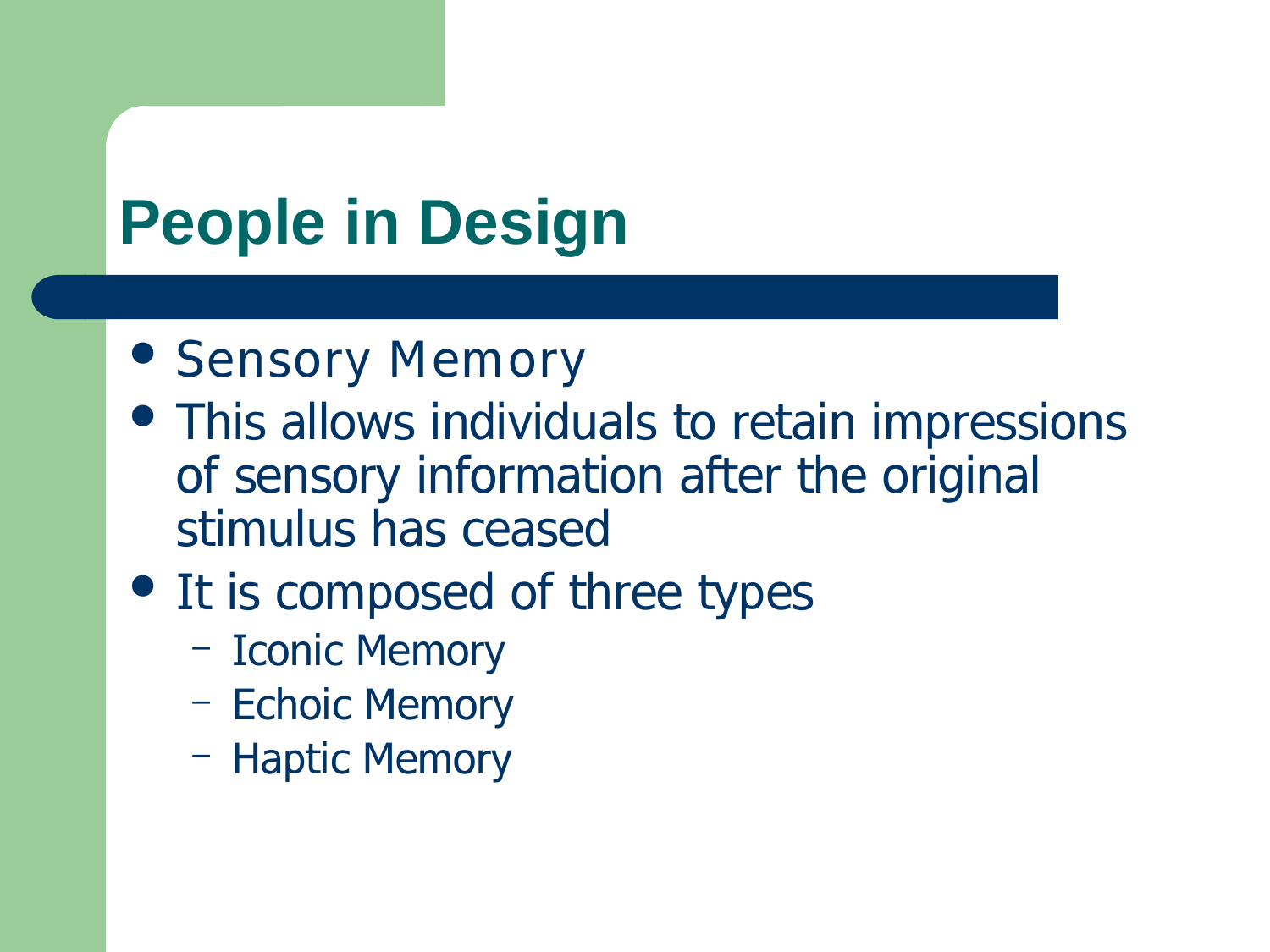

# People in Design
Sensory Memory
This allows individuals to retain impressions of sensory information after the original stimulus has ceased
It is composed of three types
Iconic Memory
Echoic Memory
Haptic Memory